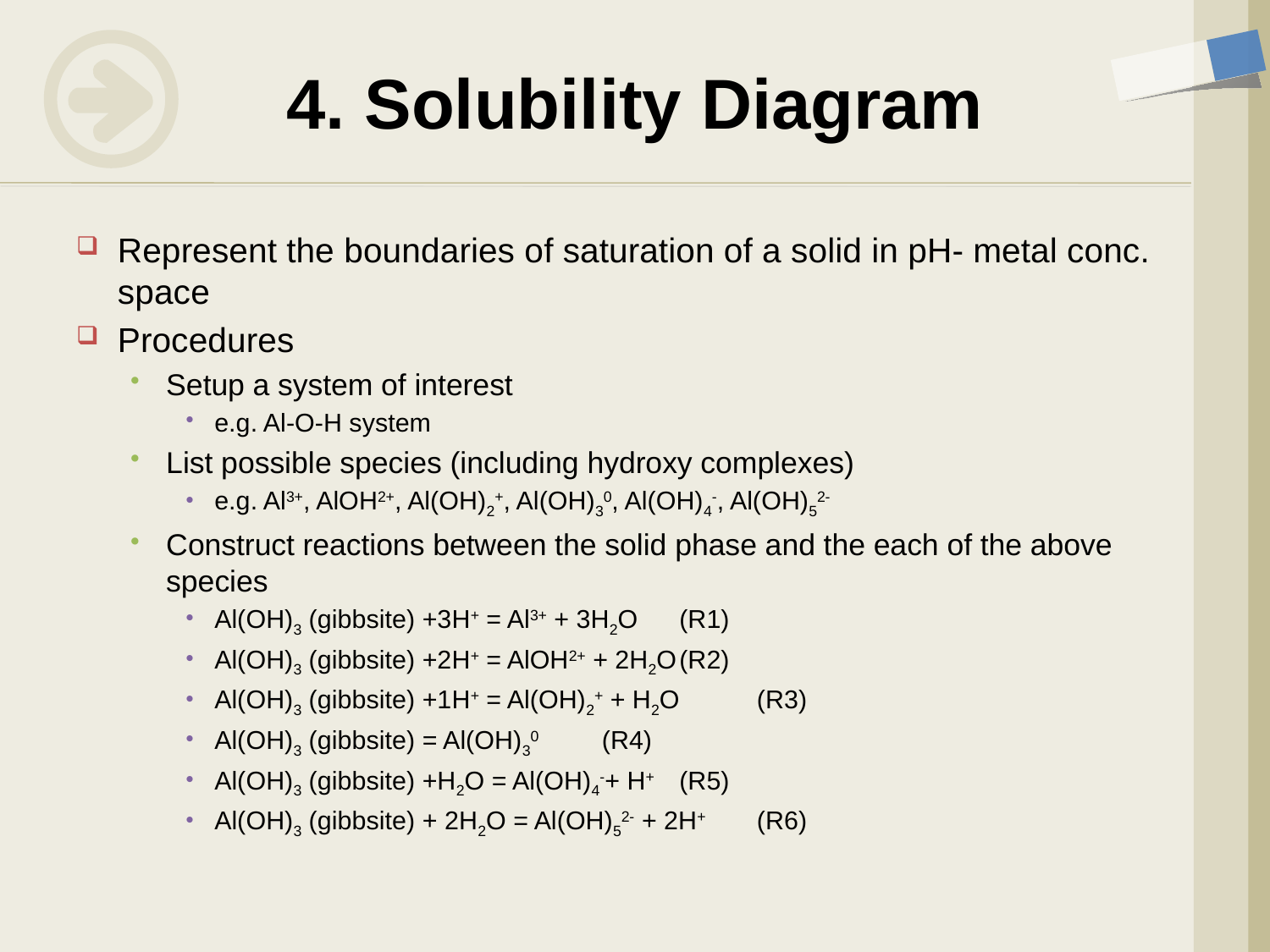

# 4. Solubility Diagram
Represent the boundaries of saturation of a solid in pH- metal conc. space
Procedures
Setup a system of interest
e.g. Al-O-H system
List possible species (including hydroxy complexes)
e.g. Al3+, AlOH2+, Al(OH)2+, Al(OH)30, Al(OH)4-, Al(OH)52-
Construct reactions between the solid phase and the each of the above species
Al(OH)3 (gibbsite) +3H+ = Al3+ + 3H2O		(R1)
Al(OH)3 (gibbsite) +2H+ = AlOH2+ + 2H2O	(R2)
Al(OH)3 (gibbsite) +1H+ = Al(OH)2+ + H2O	(R3)
Al(OH)3 (gibbsite) = Al(OH)30 		(R4)
Al(OH)3 (gibbsite) +H2O = Al(OH)4-+ H+		(R5)
Al(OH)3 (gibbsite) + 2H2O = Al(OH)52- + 2H+ 	(R6)